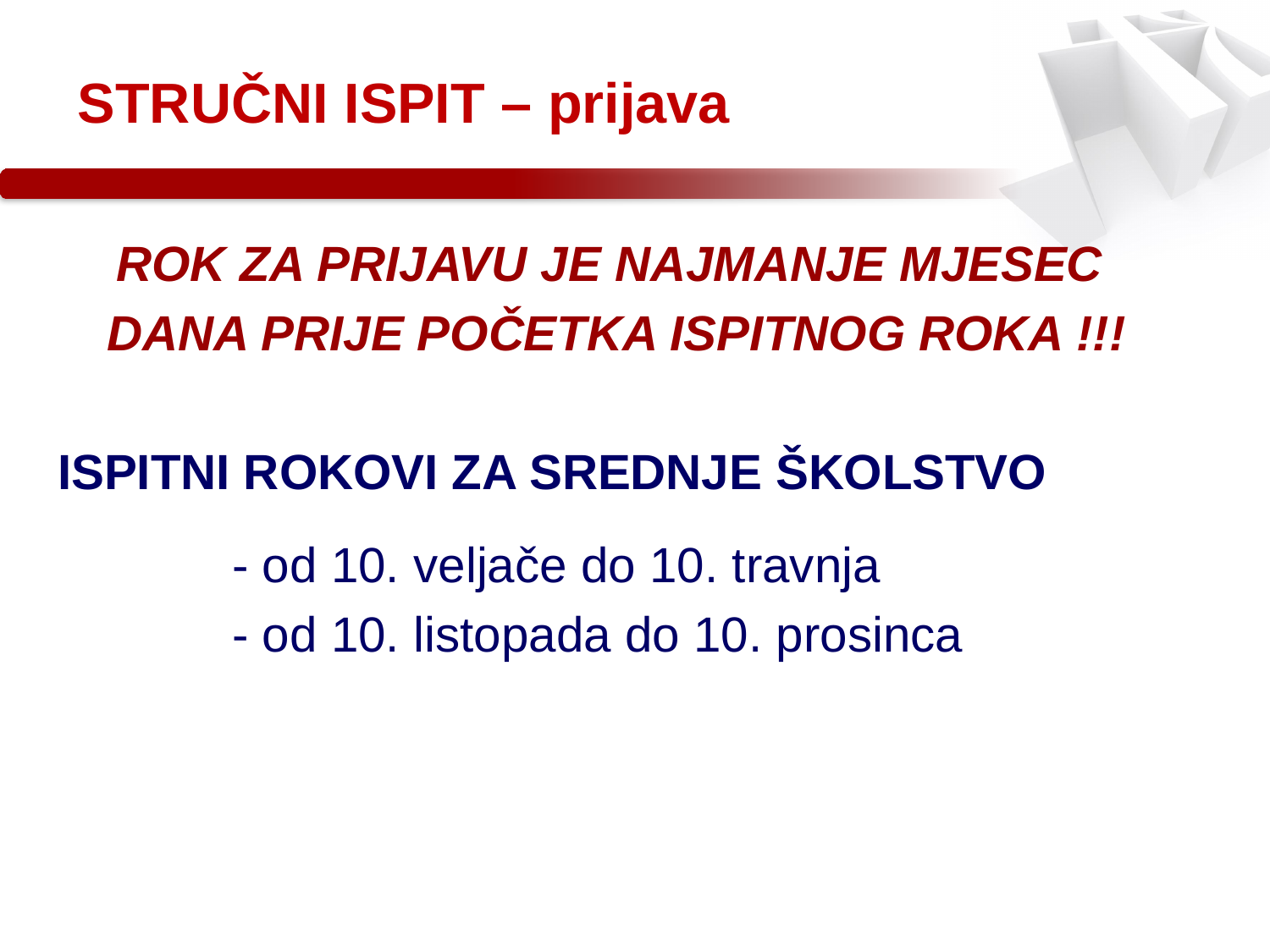

STRUČNI ISPIT – prijava
ROK ZA PRIJAVU JE NAJMANJE MJESEC
DANA PRIJE POČETKA ISPITNOG ROKA !!!

ISPITNI ROKOVI ZA SREDNJE ŠKOLSTVO

 		- od 10. veljače do 10. travnja
 		- od 10. listopada do 10. prosinca